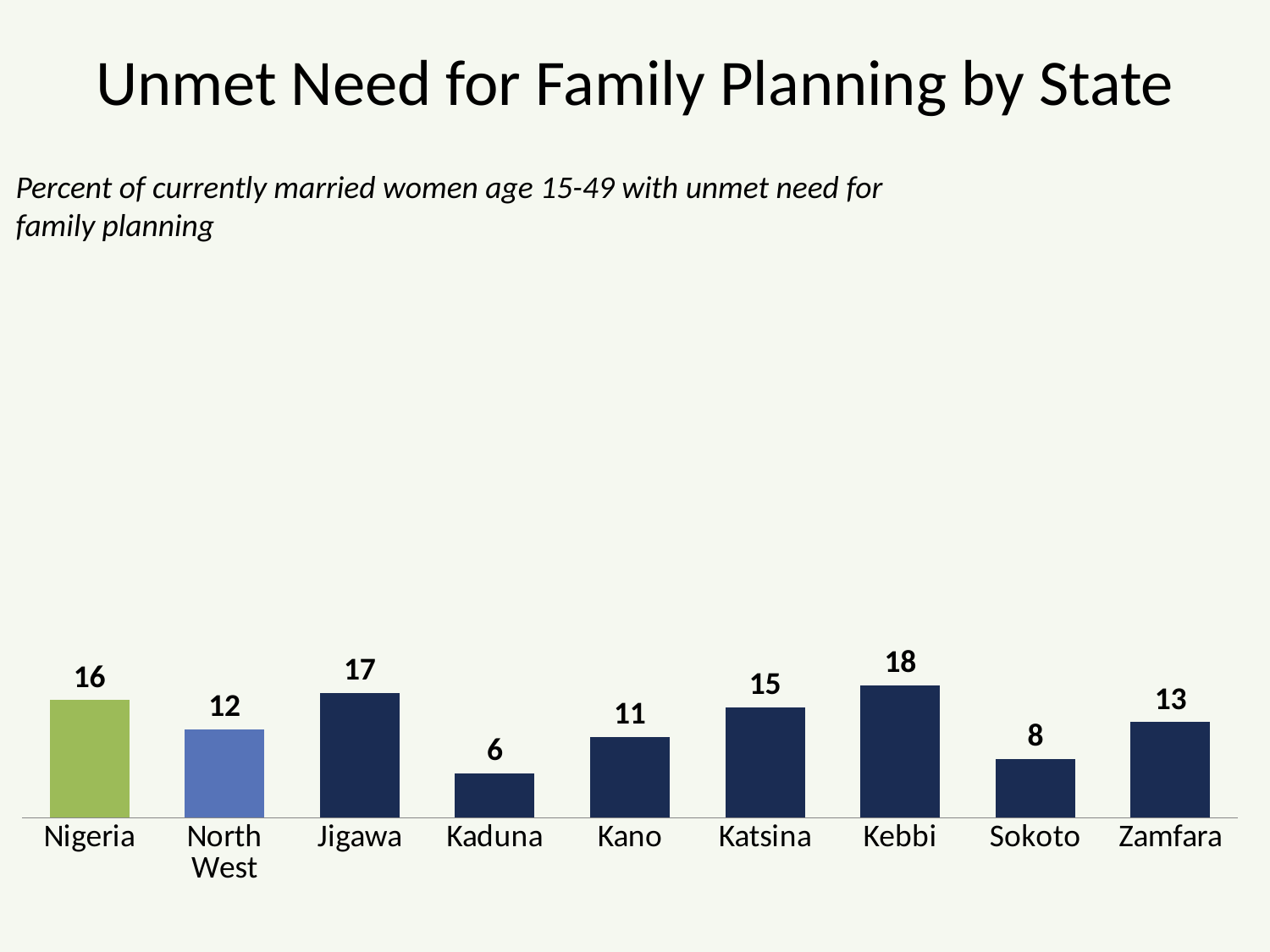

# Unmet Need for Family Planning by State
Percent of currently married women age 15-49 with unmet need for family planning

### Chart

| Category | Women  |
|---|---|
| Nigeria | 16.0 |
| North West | 12.0 |
| Jigawa | 17.0 |
| Kaduna | 6.0 |
| Kano | 11.0 |
| Katsina | 15.0 |
| Kebbi | 18.0 |
| Sokoto | 8.0 |
| Zamfara | 13.0 |